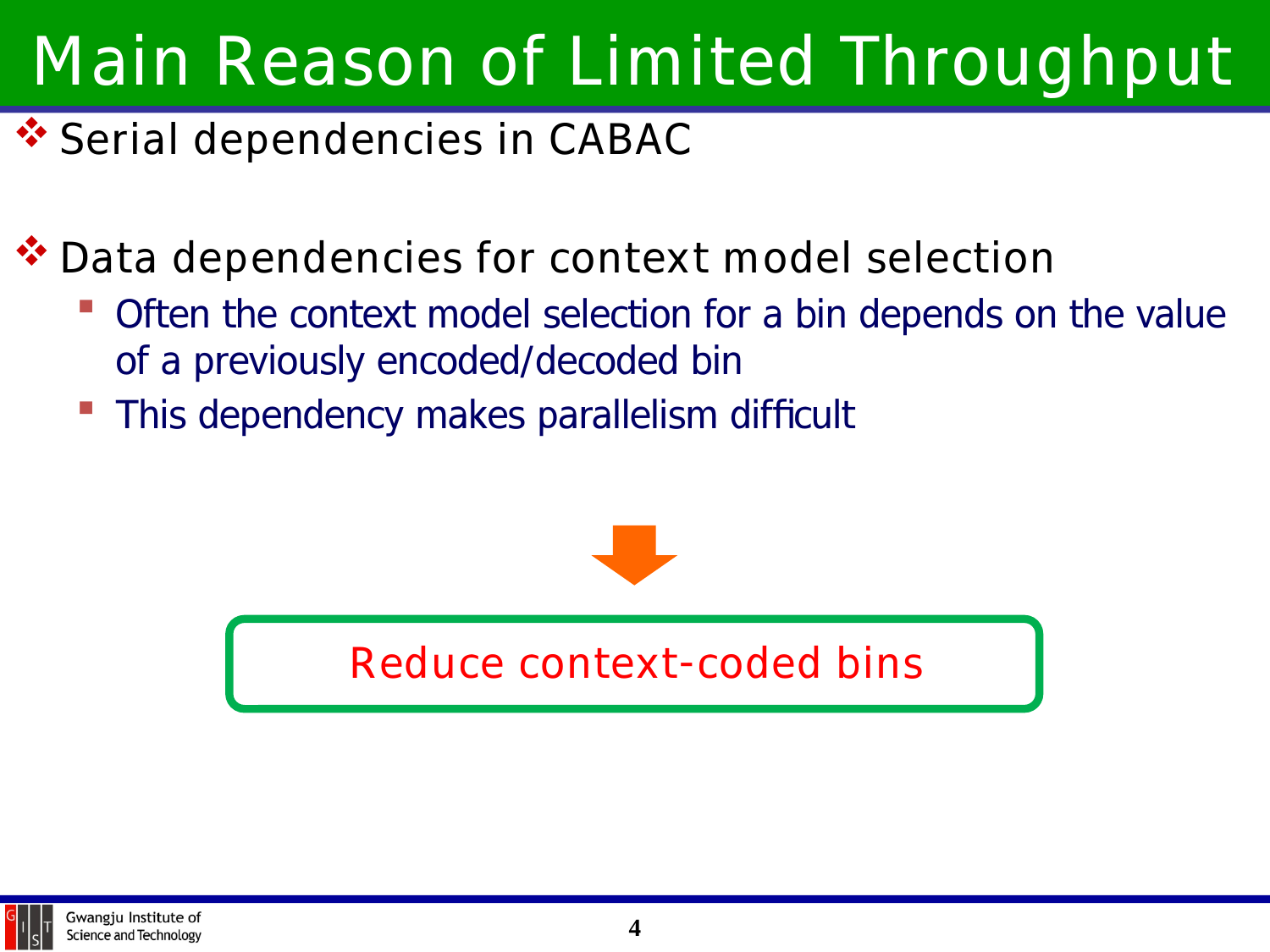

# Main Reason of Limited Throughput
Serial dependencies in CABAC

Data dependencies for context model selection
Often the context model selection for a bin depends on the value of a previously encoded/decoded bin
This dependency makes parallelism difficult

Reduce context-coded bins
4